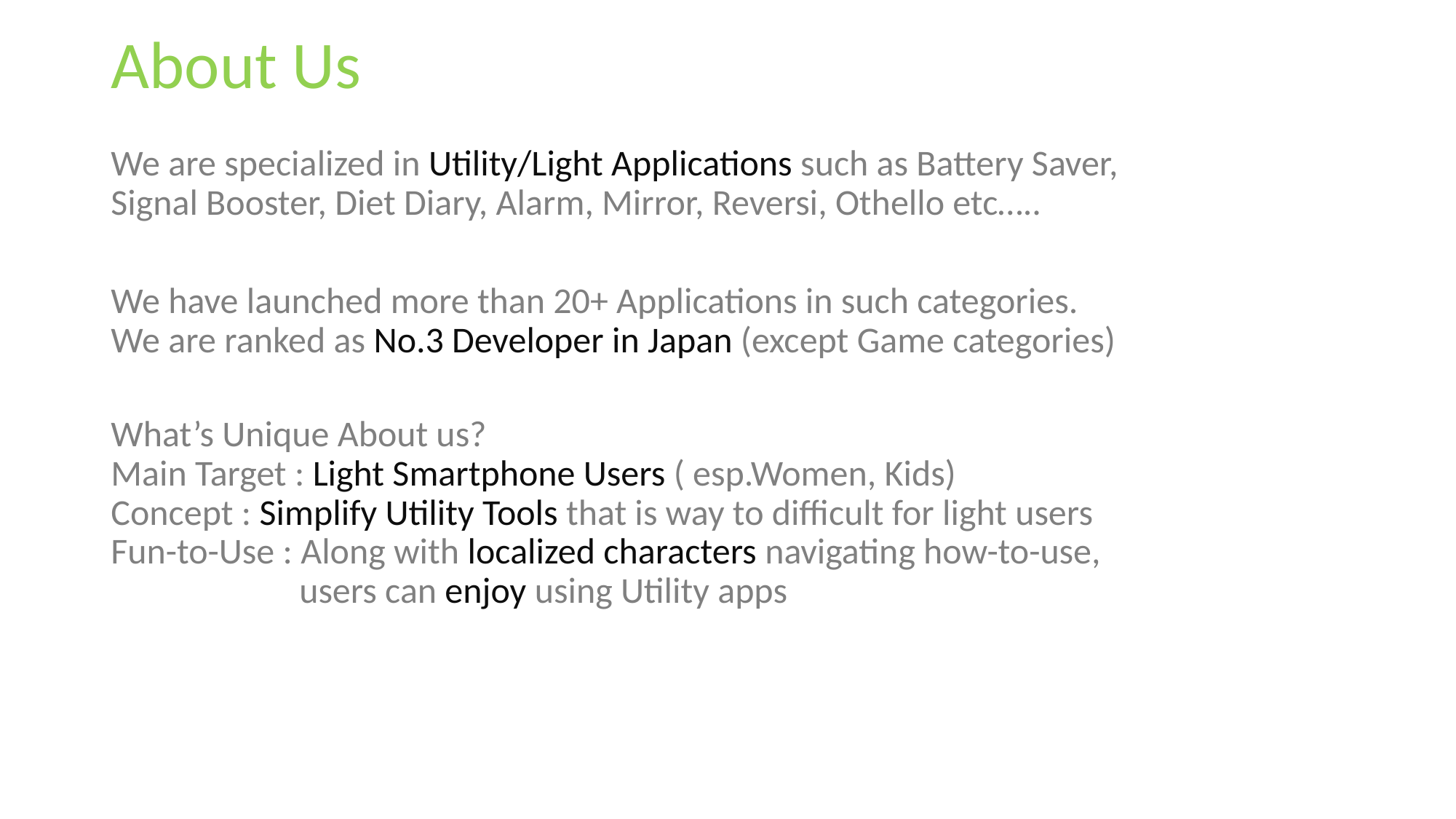

# About Us
We are specialized in Utility/Light Applications such as Battery Saver, Signal Booster, Diet Diary, Alarm, Mirror, Reversi, Othello etc…..
We have launched more than 20+ Applications in such categories.
We are ranked as No.3 Developer in Japan (except Game categories)
What’s Unique About us?
Main Target : Light Smartphone Users ( esp.Women, Kids)
Concept : Simplify Utility Tools that is way to difficult for light users
Fun-to-Use : Along with localized characters navigating how-to-use,
                       users can enjoy using Utility apps